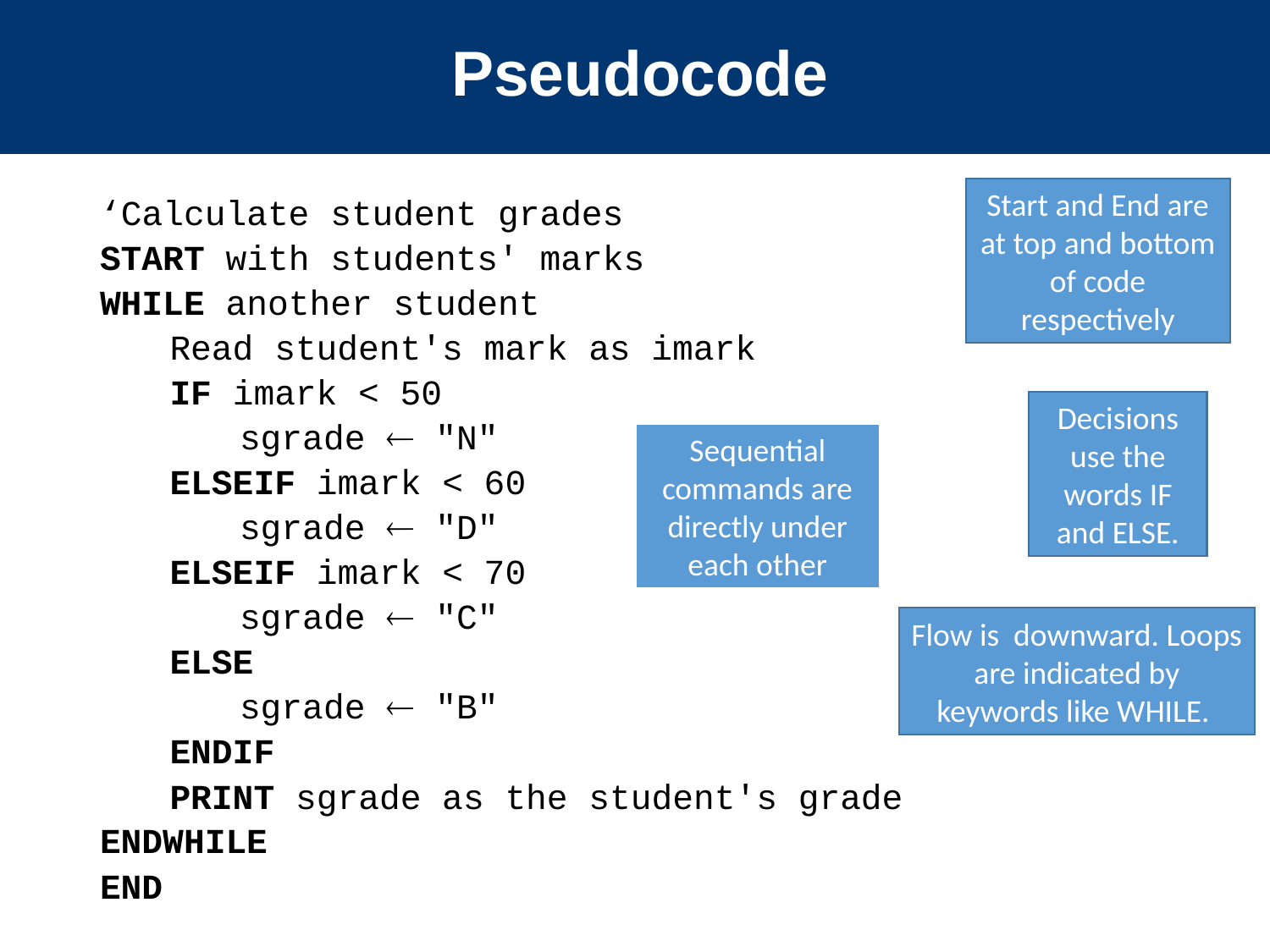

Pseudocode
Start and End are at top and bottom of code respectively
‘Calculate student grades
START with students' marks
WHILE another student
	Read student's mark as imark
	IF imark < 50
		sgrade ← "N"
	ELSEIF imark < 60
		sgrade ← "D"
	ELSEIF imark < 70
		sgrade ← "C"
	ELSE
		sgrade ← "B"
	ENDIF
	PRINT sgrade as the student's grade
ENDWHILE
END
Decisions use the words IF and ELSE.
Sequential commands are directly under each other
Flow is  downward. Loops are indicated by keywords like WHILE.